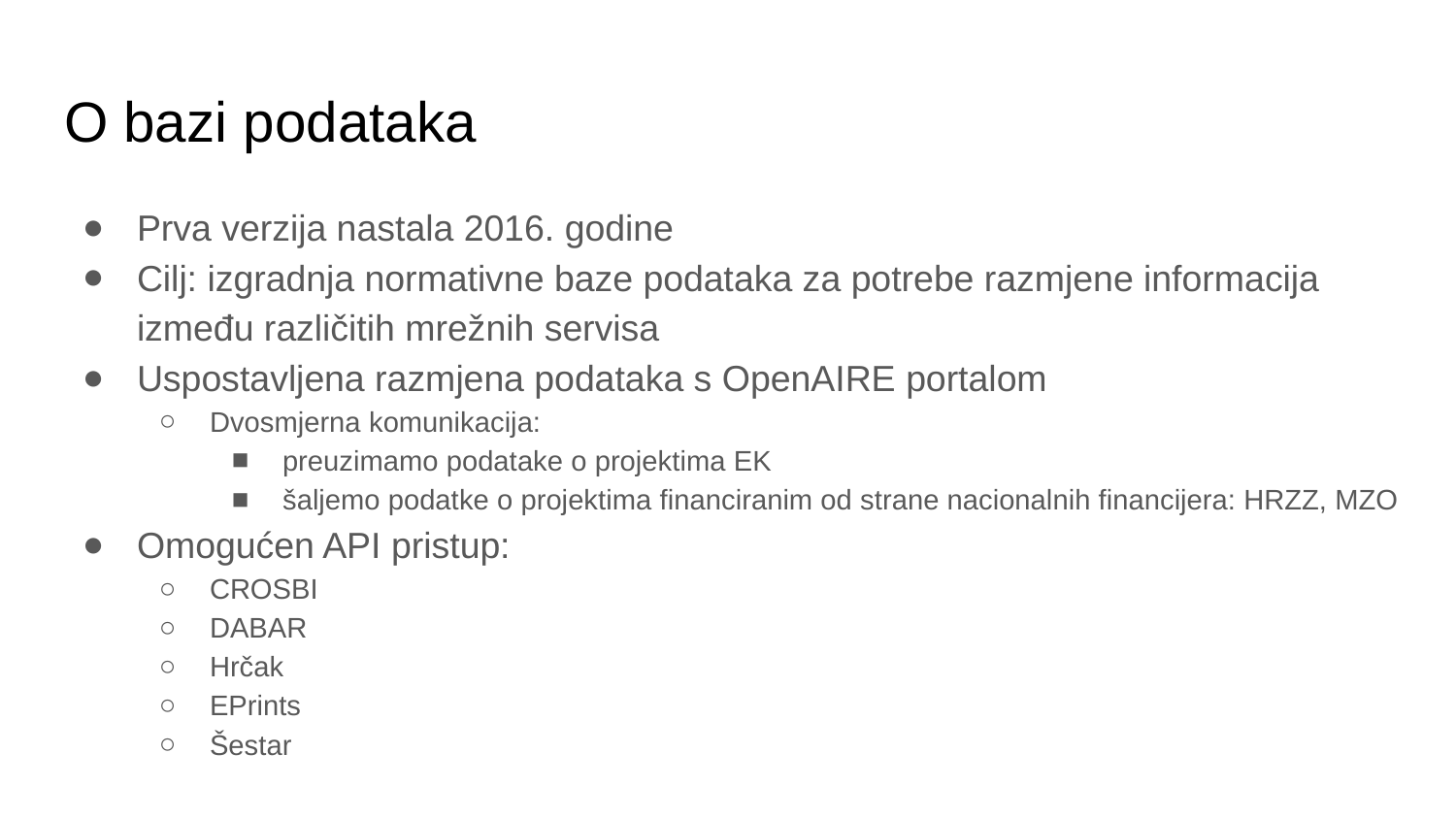

# O bazi podataka
Prva verzija nastala 2016. godine
Cilj: izgradnja normativne baze podataka za potrebe razmjene informacija između različitih mrežnih servisa
Uspostavljena razmjena podataka s OpenAIRE portalom
Dvosmjerna komunikacija:
preuzimamo podatake o projektima EK
šaljemo podatke o projektima financiranim od strane nacionalnih financijera: HRZZ, MZO
Omogućen API pristup:
CROSBI
DABAR
Hrčak
EPrints
Šestar